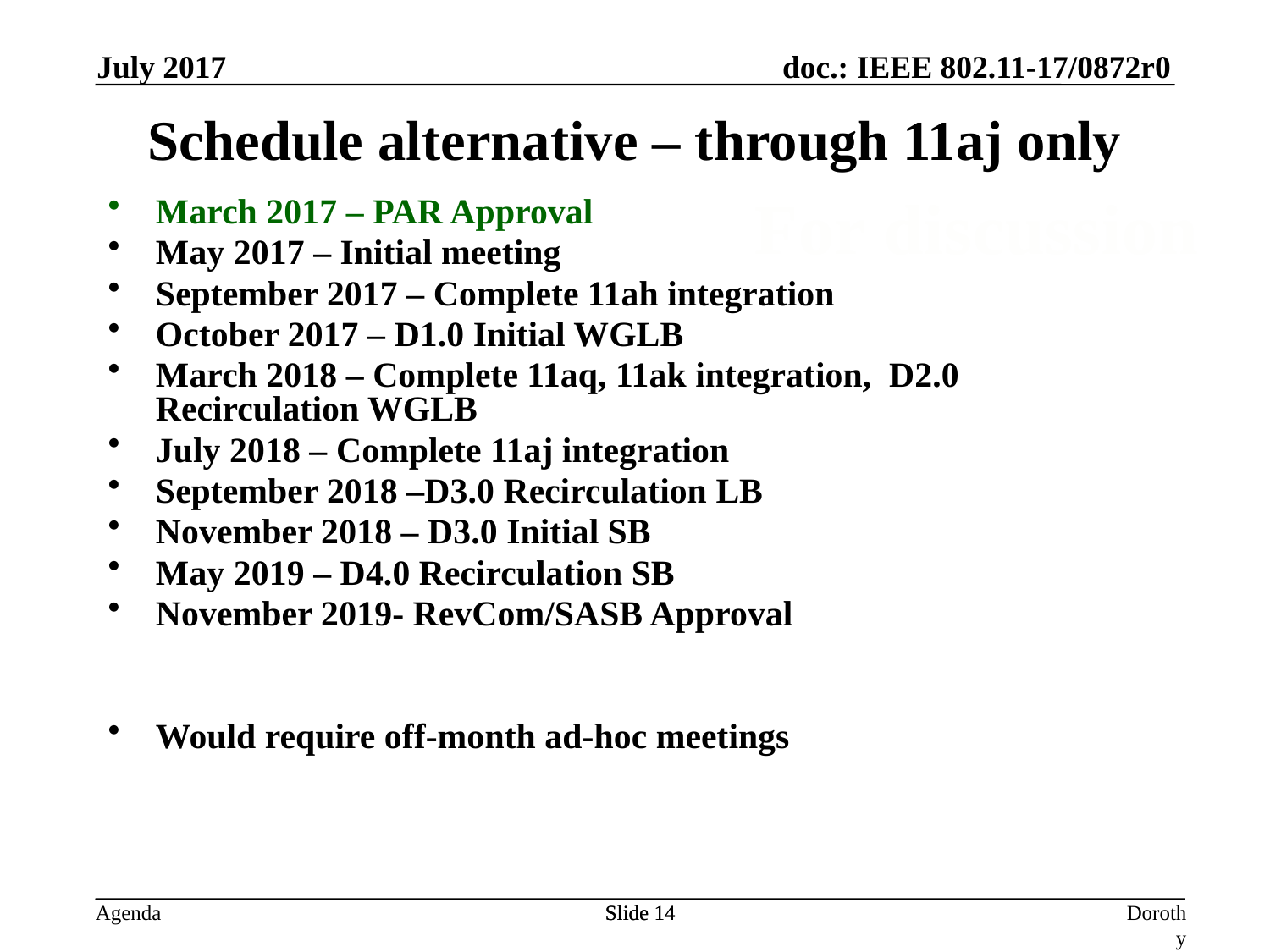

July 2017
Schedule alternative – through 11aj only
For discussion
March 2017 – PAR Approval
May 2017 – Initial meeting
September 2017 – Complete 11ah integration
October 2017 – D1.0 Initial WGLB
March 2018 – Complete 11aq, 11ak integration,  D2.0 Recirculation WGLB
July 2018 – Complete 11aj integration
September 2018 –D3.0 Recirculation LB
November 2018 – D3.0 Initial SB
May 2019 – D4.0 Recirculation SB
November 2019- RevCom/SASB Approval

Would require off-month ad-hoc meetings
Slide 14
Slide 14
Dorothy Stanley, HP Enterprise